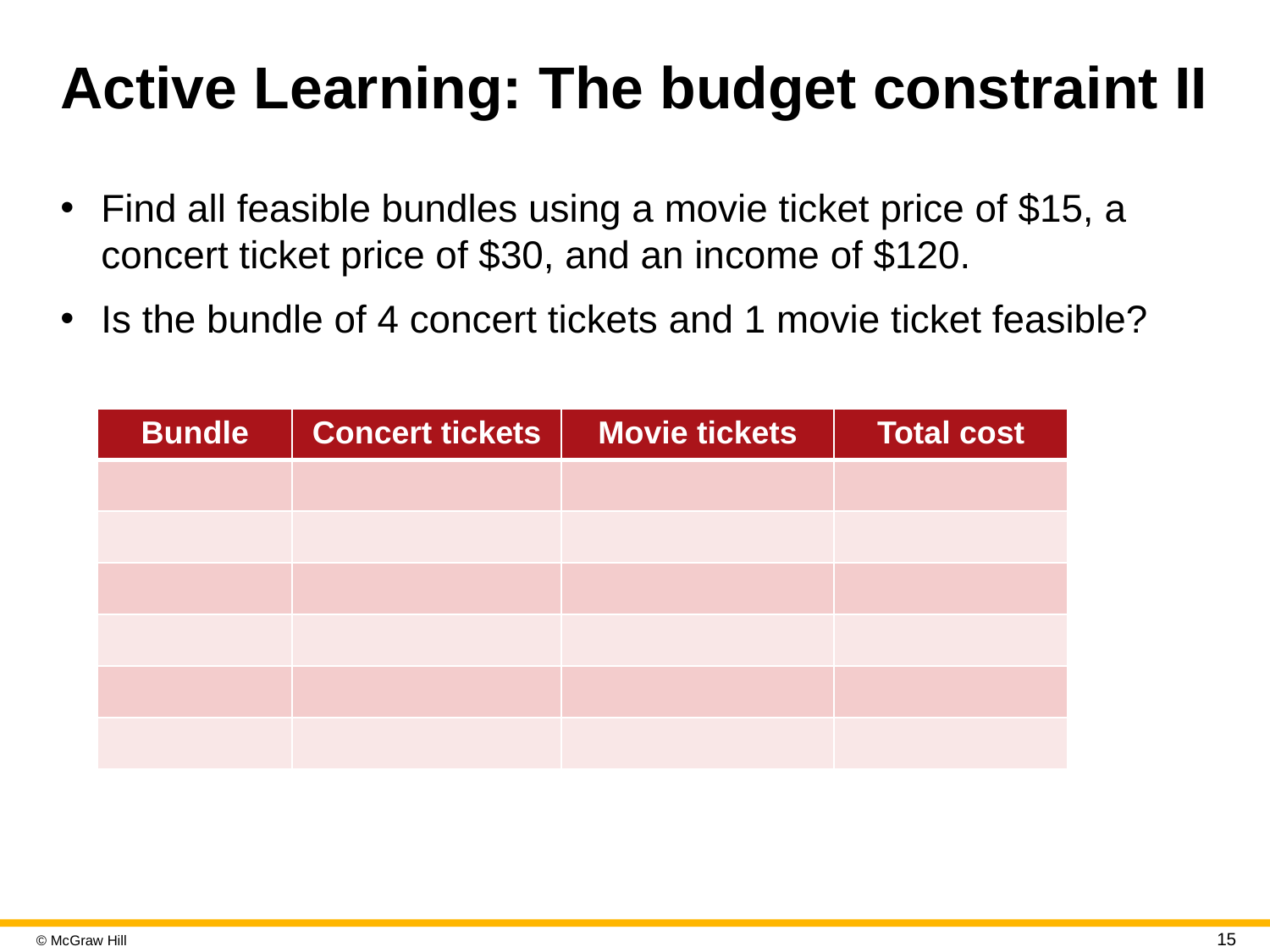

# Active Learning: The budget constraint II
Find all feasible bundles using a movie ticket price of $15, a concert ticket price of $30, and an income of $120.
Is the bundle of 4 concert tickets and 1 movie ticket feasible?
| Bundle | Concert tickets | Movie tickets | Total cost |
| --- | --- | --- | --- |
|  |  |  |  |
|  |  |  |  |
|  |  |  |  |
|  |  |  |  |
|  |  |  |  |
|  |  |  |  |